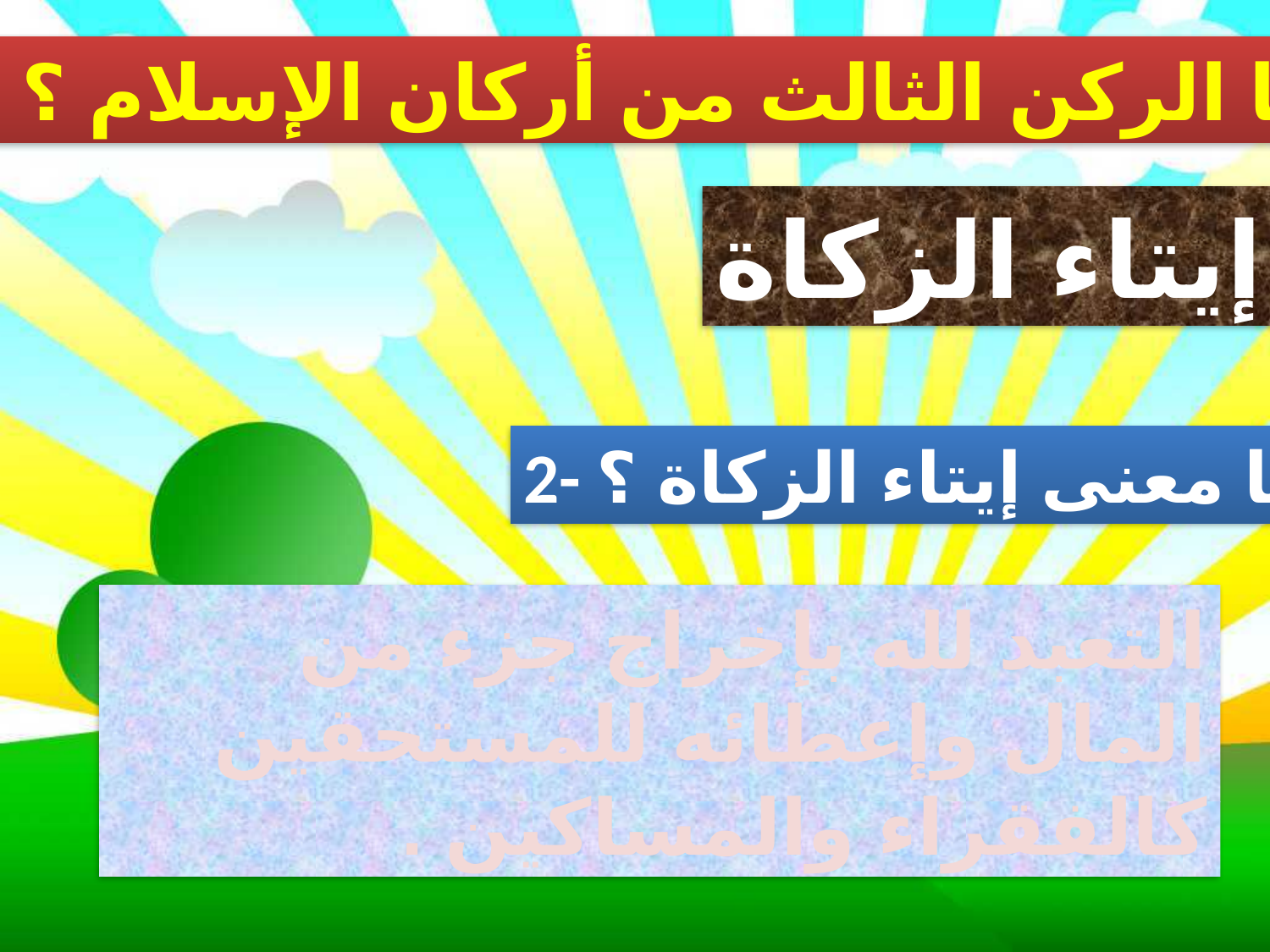

1- ما الركن الثالث من أركان الإسلام ؟
إيتاء الزكاة
2- ما معنى إيتاء الزكاة ؟
التعبد لله بإخراج جزء من المال وإعطائه للمستحقين كالفقراء والمساكين .